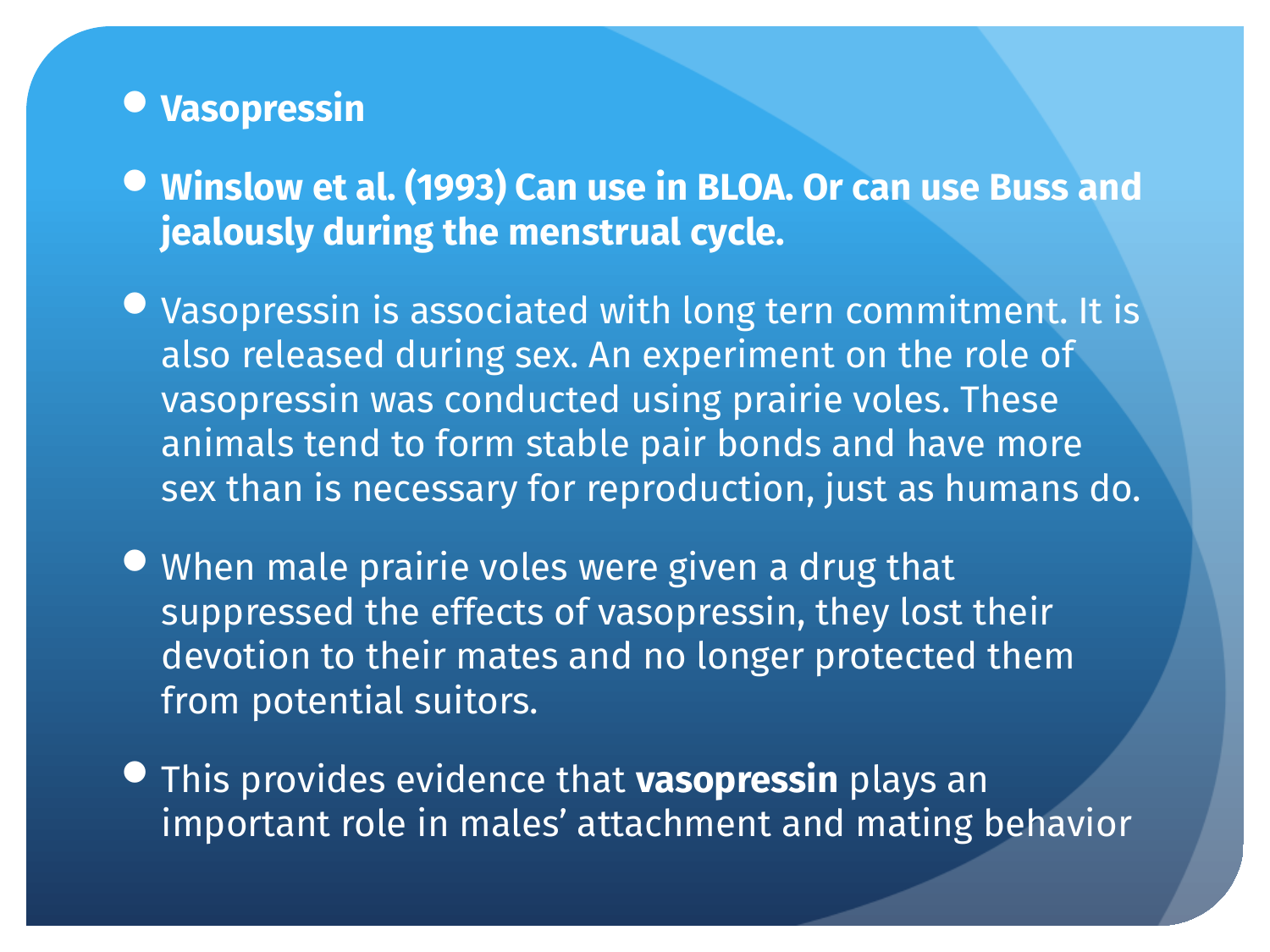

Vasopressin
Winslow et al. (1993) Can use in BLOA. Or can use Buss and jealously during the menstrual cycle.
Vasopressin is associated with long tern commitment. It is also released during sex. An experiment on the role of vasopressin was conducted using prairie voles. These animals tend to form stable pair bonds and have more sex than is necessary for reproduction, just as humans do.
When male prairie voles were given a drug that suppressed the effects of vasopressin, they lost their devotion to their mates and no longer protected them from potential suitors.
This provides evidence that vasopressin plays an important role in males’ attachment and mating behavior